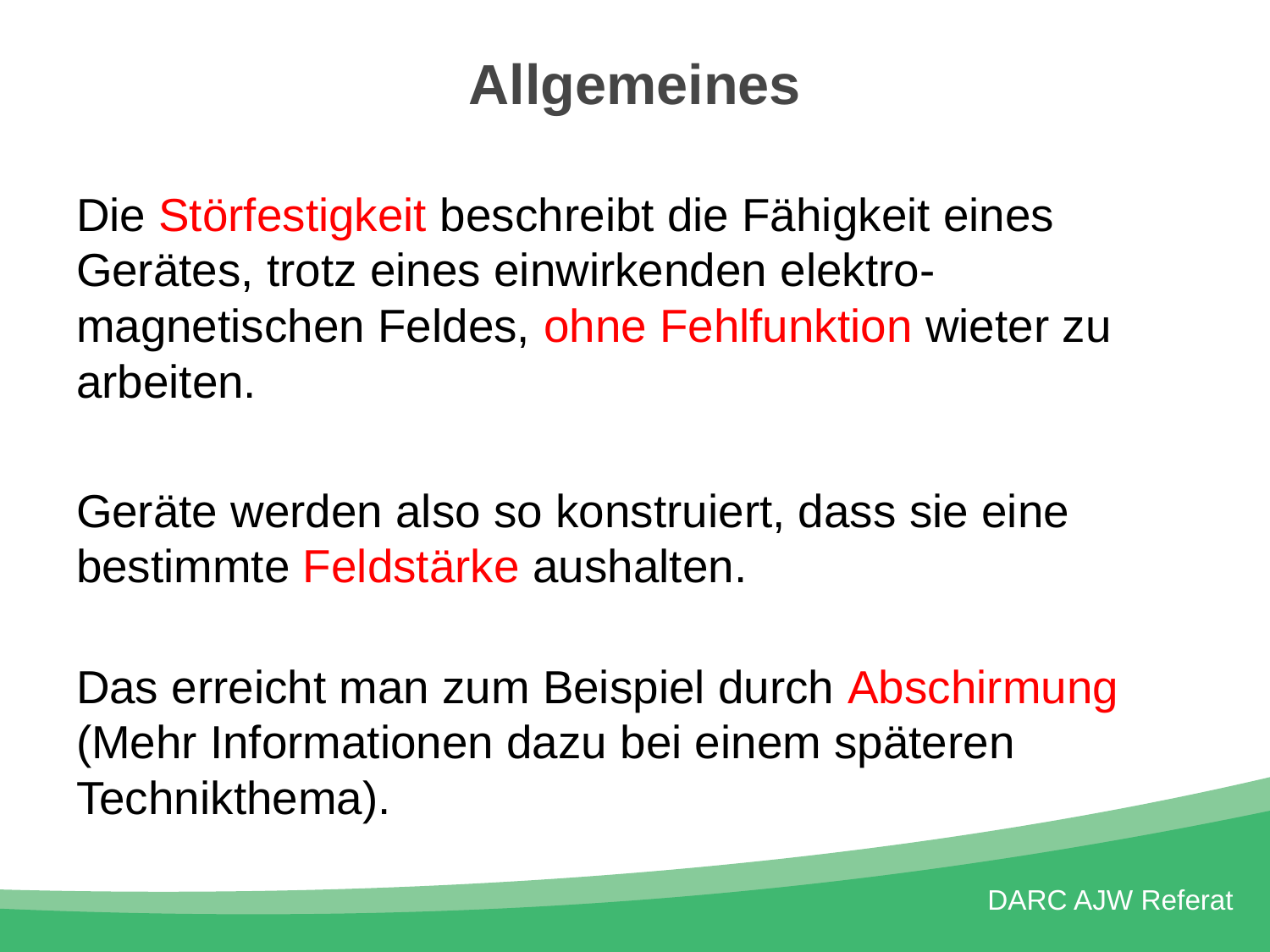

# Allgemeines
Die Störfestigkeit beschreibt die Fähigkeit eines Gerätes, trotz eines einwirkenden elektro-magnetischen Feldes, ohne Fehlfunktion wieter zu arbeiten.

Geräte werden also so konstruiert, dass sie eine bestimmte Feldstärke aushalten.
Das erreicht man zum Beispiel durch Abschirmung (Mehr Informationen dazu bei einem späteren Technikthema).